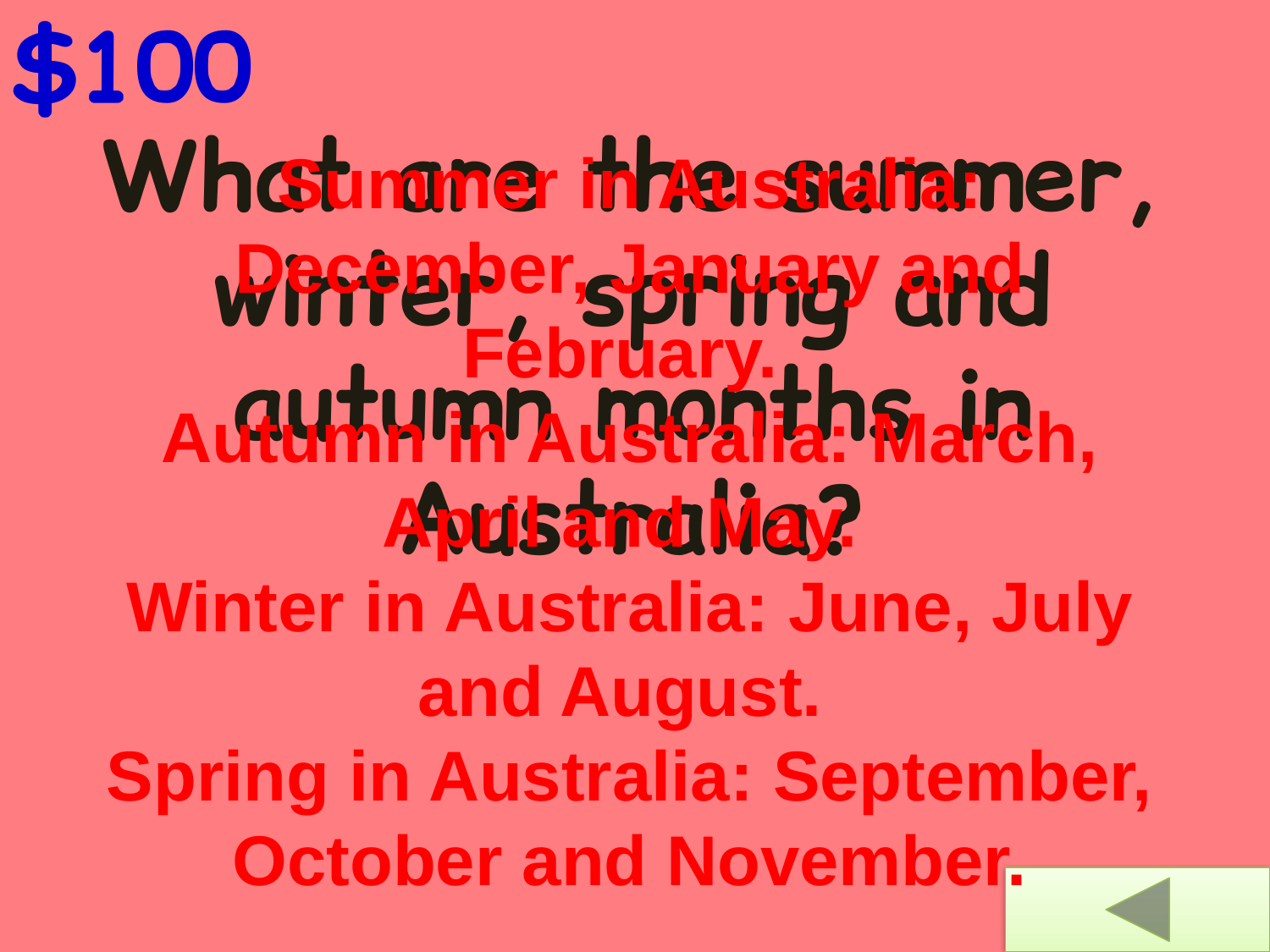

$100
What are the summer, winter, spring and autumn months in Australia?
Summer in Australia: December, January and February.
Autumn in Australia: March, April and May.
Winter in Australia: June, July and August.
Spring in Australia: September, October and November.